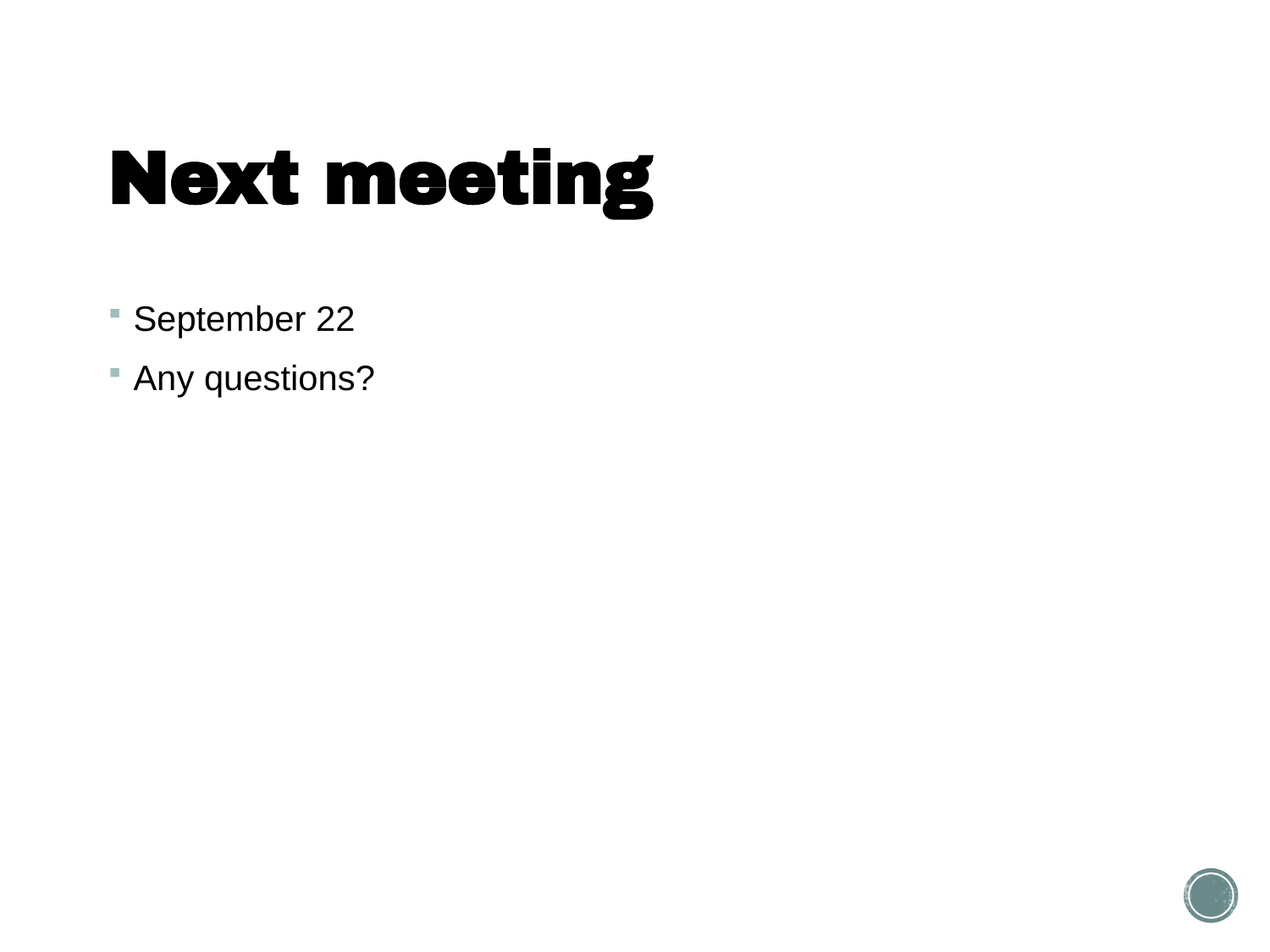

# Next meeting
September 22
Any questions?